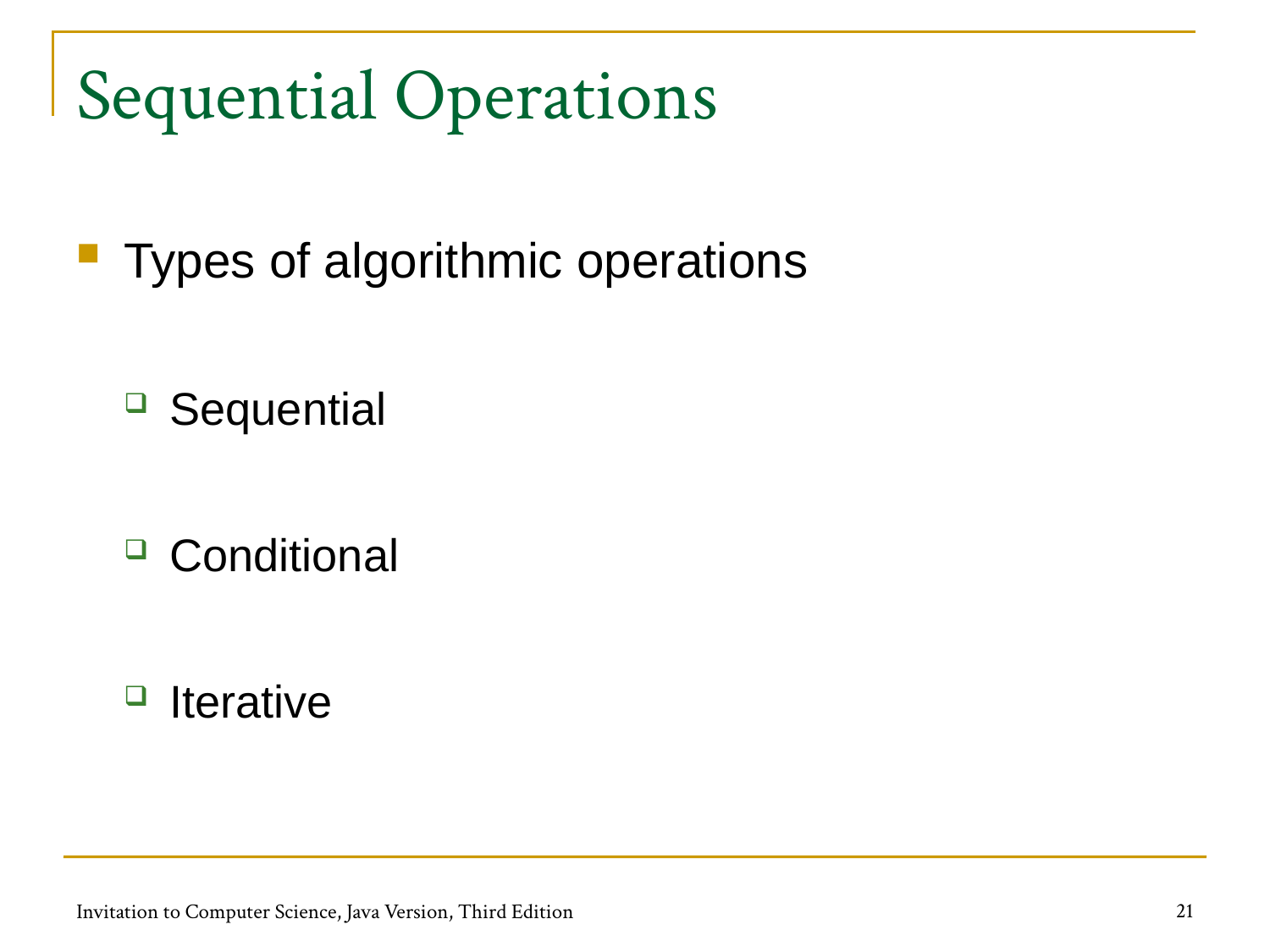

# Sequential Operations
Types of algorithmic operations
Sequential
Conditional
Iterative
21
Invitation to Computer Science, Java Version, Third Edition